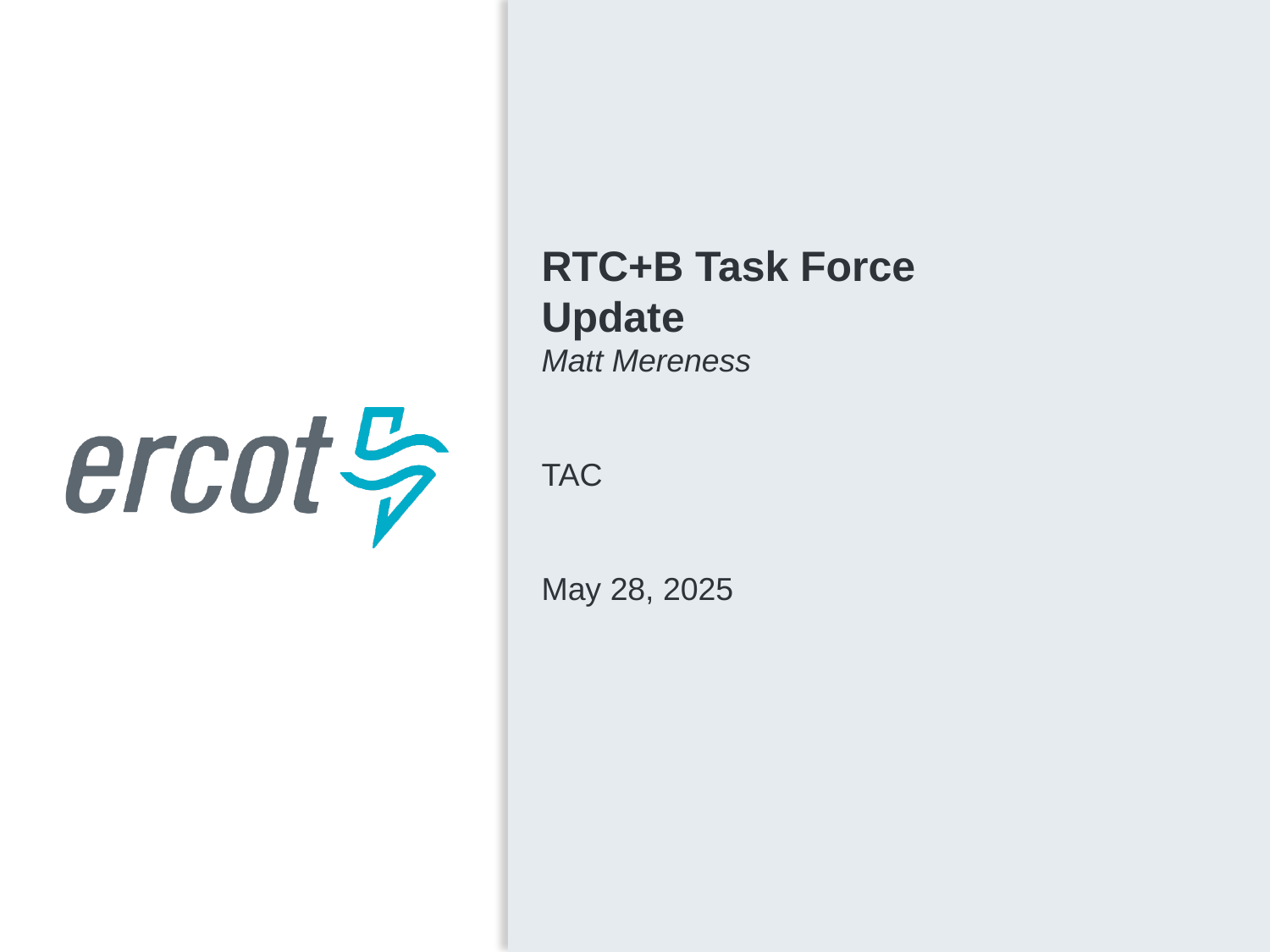

RTC+B Task Force
Update
Matt Mereness

TAC

May 28, 2025